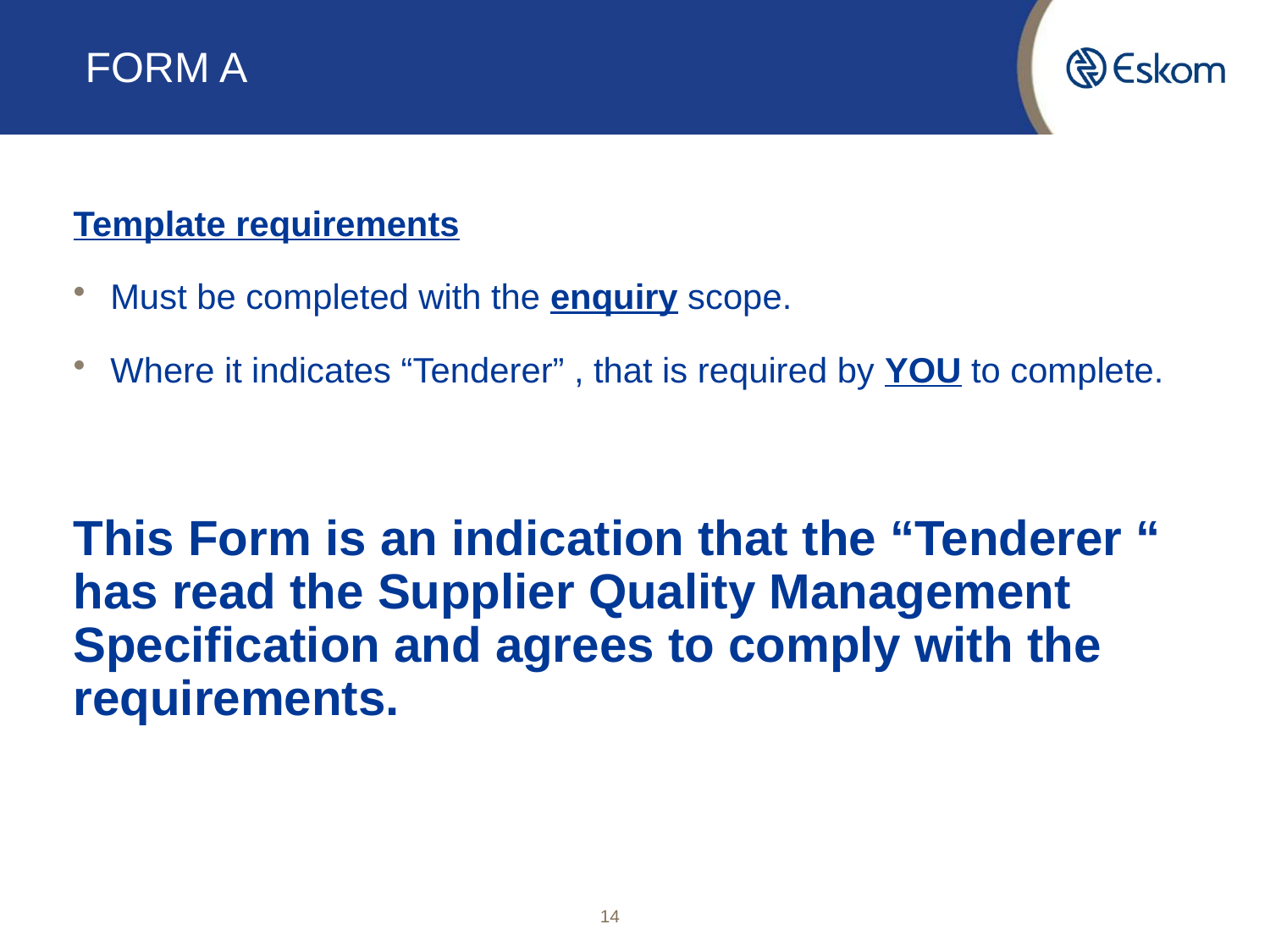

# FORM A
Template requirements
Must be completed with the enquiry scope.
Where it indicates “Tenderer” , that is required by YOU to complete.

This Form is an indication that the “Tenderer “ has read the Supplier Quality Management Specification and agrees to comply with the requirements.

14